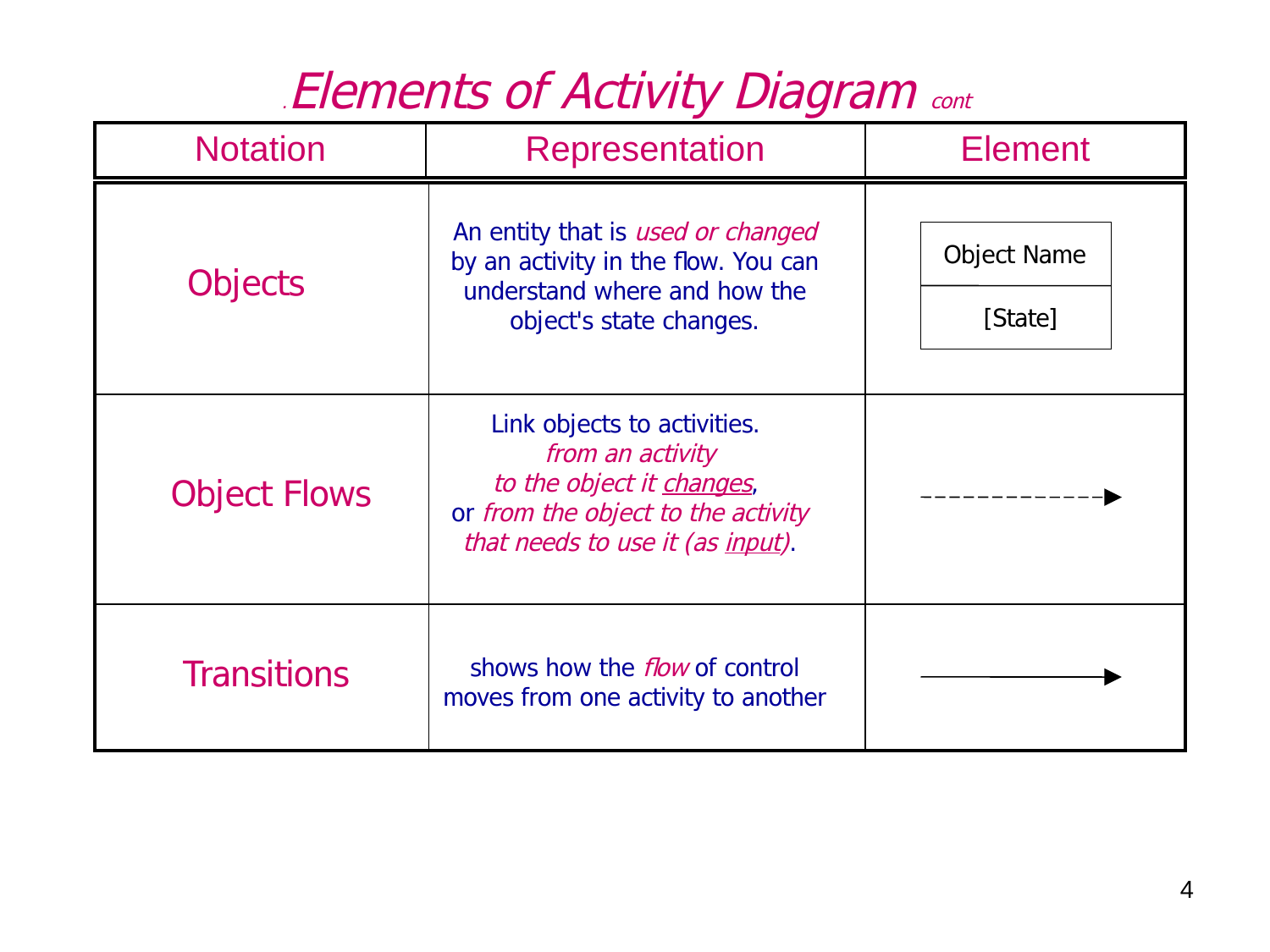

Elements of Activity Diagram cont.
| Notation | Representation | Element |
| --- | --- | --- |
|  |  |  |
| --- | --- | --- |
|  |  |  |
|  |  |  |
An entity that is used or changed by an activity in the flow. You can understand where and how the
object's state changes.

Object Name
Objects

[State]
Link objects to activities.
from an activity
to the object it changes,
or from the object to the activity that needs to use it (as input).

Object Flows

Transitions
shows how the flow of control moves from one activity to another

4